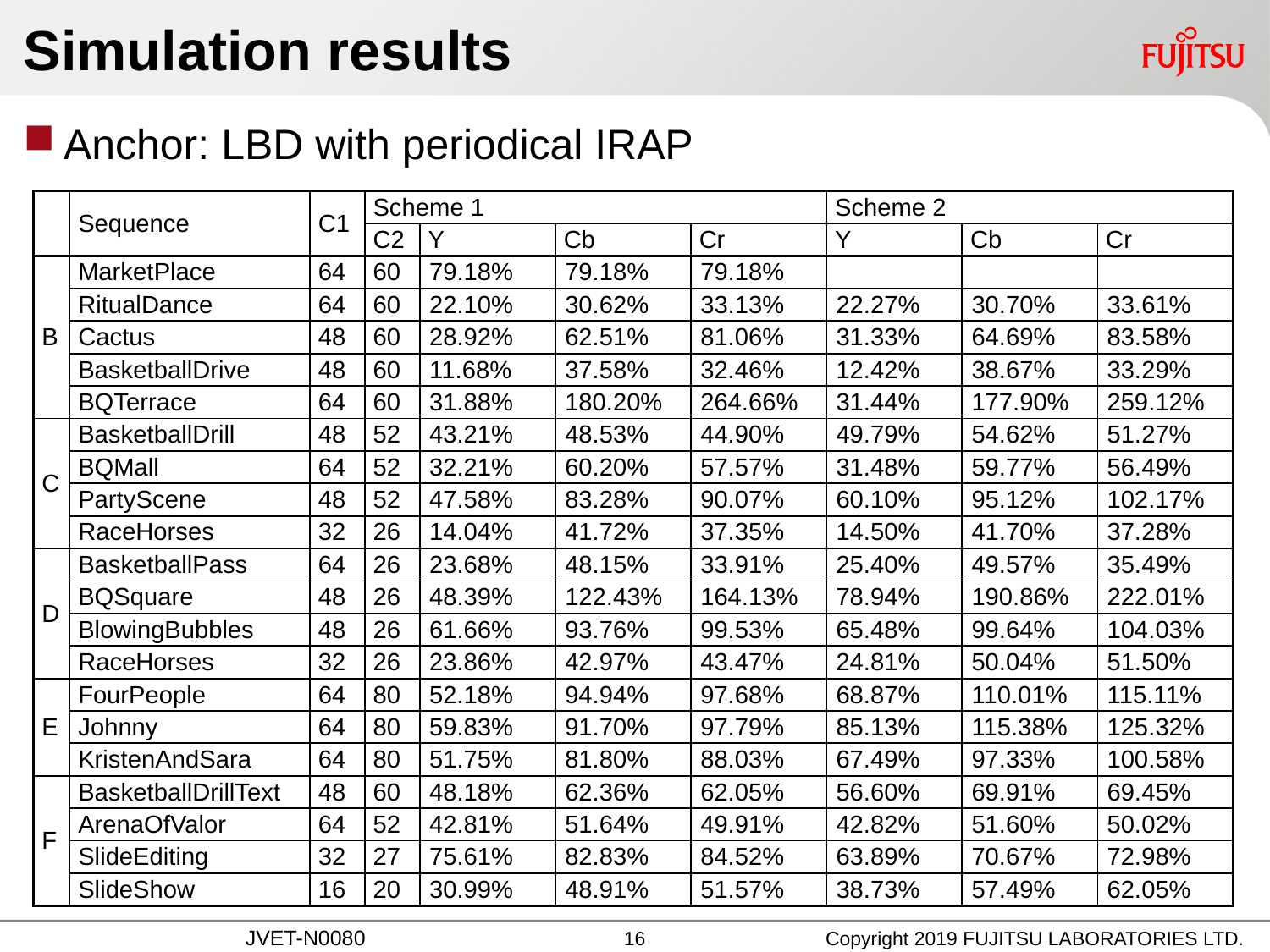

# Simulation results
Anchor: LBD with periodical IRAP
|  | Sequence | C1 | Scheme 1 |  |  |  | Scheme 2 |  |  |
| --- | --- | --- | --- | --- | --- | --- | --- | --- | --- |
|  |  |  | C2 | Y | Cb | Cr | Y | Cb | Cr |
| B | MarketPlace | 64 | 60 | 79.18% | 79.18% | 79.18% |  |  |  |
|  | RitualDance | 64 | 60 | 22.10% | 30.62% | 33.13% | 22.27% | 30.70% | 33.61% |
|  | Cactus | 48 | 60 | 28.92% | 62.51% | 81.06% | 31.33% | 64.69% | 83.58% |
|  | BasketballDrive | 48 | 60 | 11.68% | 37.58% | 32.46% | 12.42% | 38.67% | 33.29% |
|  | BQTerrace | 64 | 60 | 31.88% | 180.20% | 264.66% | 31.44% | 177.90% | 259.12% |
| C | BasketballDrill | 48 | 52 | 43.21% | 48.53% | 44.90% | 49.79% | 54.62% | 51.27% |
|  | BQMall | 64 | 52 | 32.21% | 60.20% | 57.57% | 31.48% | 59.77% | 56.49% |
|  | PartyScene | 48 | 52 | 47.58% | 83.28% | 90.07% | 60.10% | 95.12% | 102.17% |
|  | RaceHorses | 32 | 26 | 14.04% | 41.72% | 37.35% | 14.50% | 41.70% | 37.28% |
| D | BasketballPass | 64 | 26 | 23.68% | 48.15% | 33.91% | 25.40% | 49.57% | 35.49% |
|  | BQSquare | 48 | 26 | 48.39% | 122.43% | 164.13% | 78.94% | 190.86% | 222.01% |
|  | BlowingBubbles | 48 | 26 | 61.66% | 93.76% | 99.53% | 65.48% | 99.64% | 104.03% |
|  | RaceHorses | 32 | 26 | 23.86% | 42.97% | 43.47% | 24.81% | 50.04% | 51.50% |
| E | FourPeople | 64 | 80 | 52.18% | 94.94% | 97.68% | 68.87% | 110.01% | 115.11% |
|  | Johnny | 64 | 80 | 59.83% | 91.70% | 97.79% | 85.13% | 115.38% | 125.32% |
|  | KristenAndSara | 64 | 80 | 51.75% | 81.80% | 88.03% | 67.49% | 97.33% | 100.58% |
| F | BasketballDrillText | 48 | 60 | 48.18% | 62.36% | 62.05% | 56.60% | 69.91% | 69.45% |
|  | ArenaOfValor | 64 | 52 | 42.81% | 51.64% | 49.91% | 42.82% | 51.60% | 50.02% |
|  | SlideEditing | 32 | 27 | 75.61% | 82.83% | 84.52% | 63.89% | 70.67% | 72.98% |
|  | SlideShow | 16 | 20 | 30.99% | 48.91% | 51.57% | 38.73% | 57.49% | 62.05% |
16
Copyright 2019 FUJITSU LABORATORIES LTD.